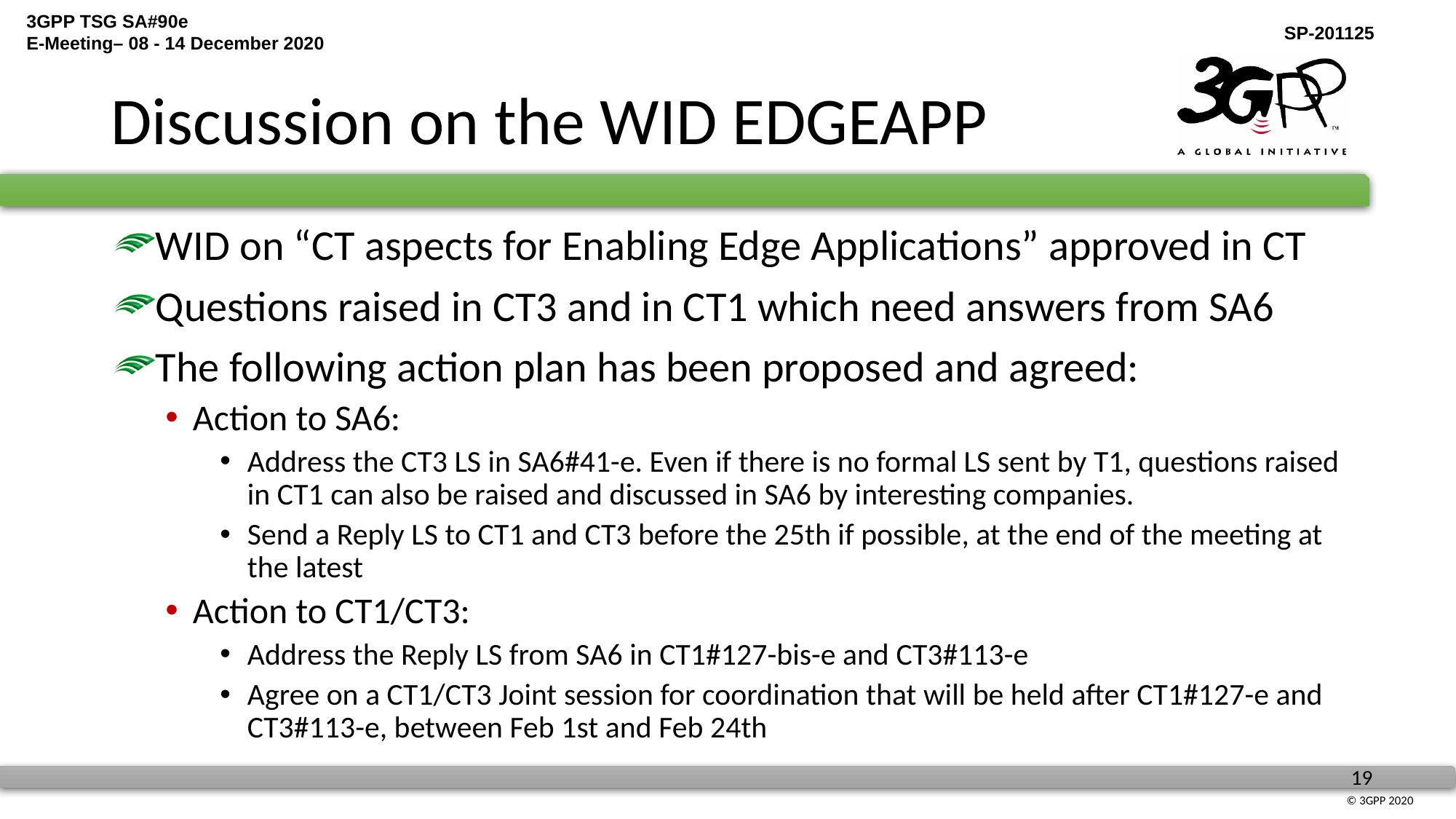

# Discussion on the WID EDGEAPP
WID on “CT aspects for Enabling Edge Applications” approved in CT
Questions raised in CT3 and in CT1 which need answers from SA6
The following action plan has been proposed and agreed:
Action to SA6:
Address the CT3 LS in SA6#41-e. Even if there is no formal LS sent by T1, questions raised in CT1 can also be raised and discussed in SA6 by interesting companies.
Send a Reply LS to CT1 and CT3 before the 25th if possible, at the end of the meeting at the latest
Action to CT1/CT3:
Address the Reply LS from SA6 in CT1#127-bis-e and CT3#113-e
Agree on a CT1/CT3 Joint session for coordination that will be held after CT1#127-e and CT3#113-e, between Feb 1st and Feb 24th